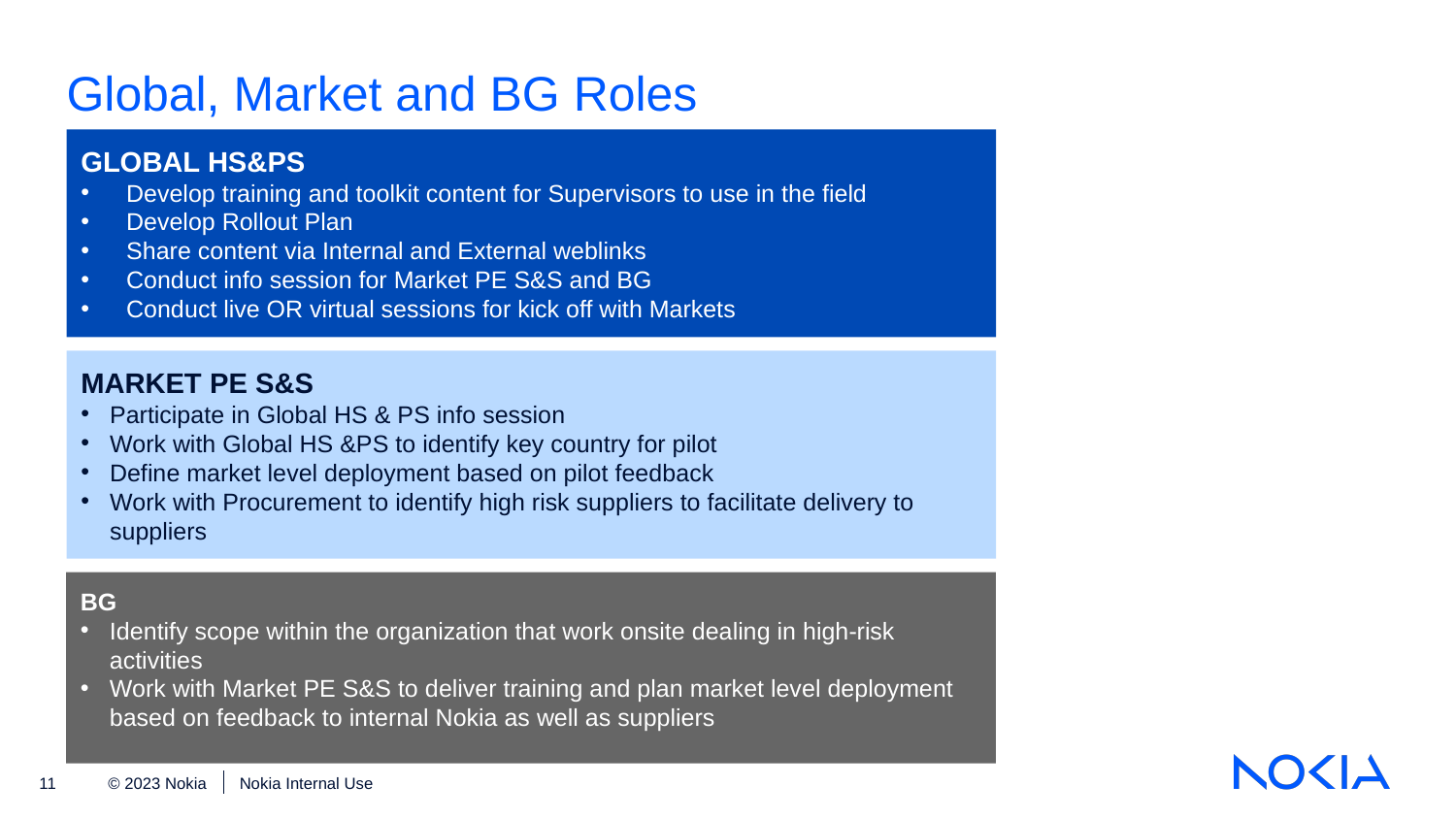

Global, Market and BG Roles
GLOBAL HS&PS
Develop training and toolkit content for Supervisors to use in the field
Develop Rollout Plan
Share content via Internal and External weblinks
Conduct info session for Market PE S&S and BG
Conduct live OR virtual sessions for kick off with Markets
MARKET PE S&S
Participate in Global HS & PS info session
Work with Global HS &PS to identify key country for pilot
Define market level deployment based on pilot feedback
Work with Procurement to identify high risk suppliers to facilitate delivery to suppliers
BG
Identify scope within the organization that work onsite dealing in high-risk activities
Work with Market PE S&S to deliver training and plan market level deployment based on feedback to internal Nokia as well as suppliers

Nokia Internal Use